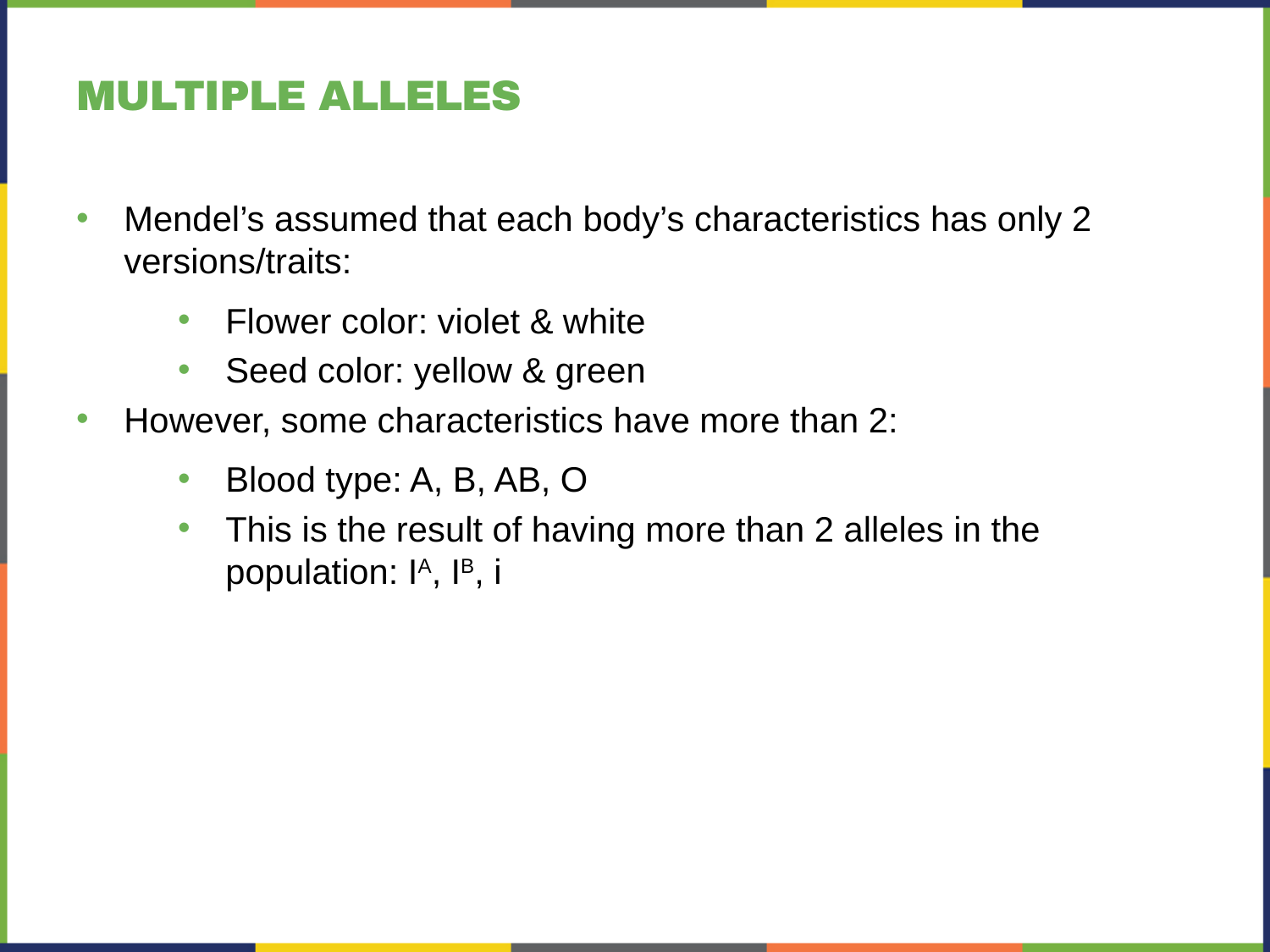

# Multiple alleles
Mendel’s assumed that each body’s characteristics has only 2 versions/traits:
Flower color: violet & white
Seed color: yellow & green
However, some characteristics have more than 2:
Blood type: A, B, AB, O
This is the result of having more than 2 alleles in the population: IA, IB, i